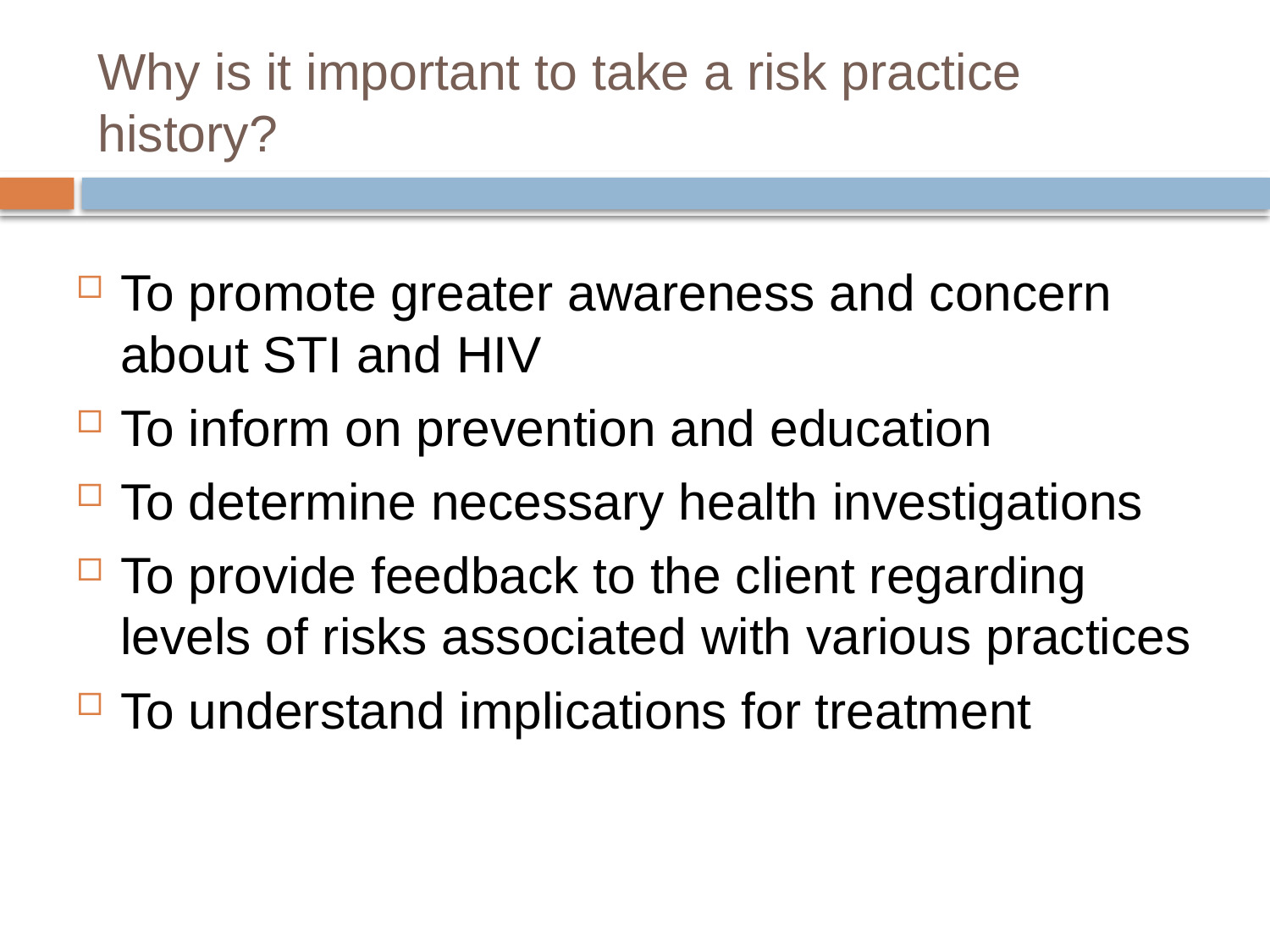

# Why is it important to take a risk practice history?
To promote greater awareness and concern about STI and HIV
To inform on prevention and education
To determine necessary health investigations
To provide feedback to the client regarding levels of risks associated with various practices
To understand implications for treatment